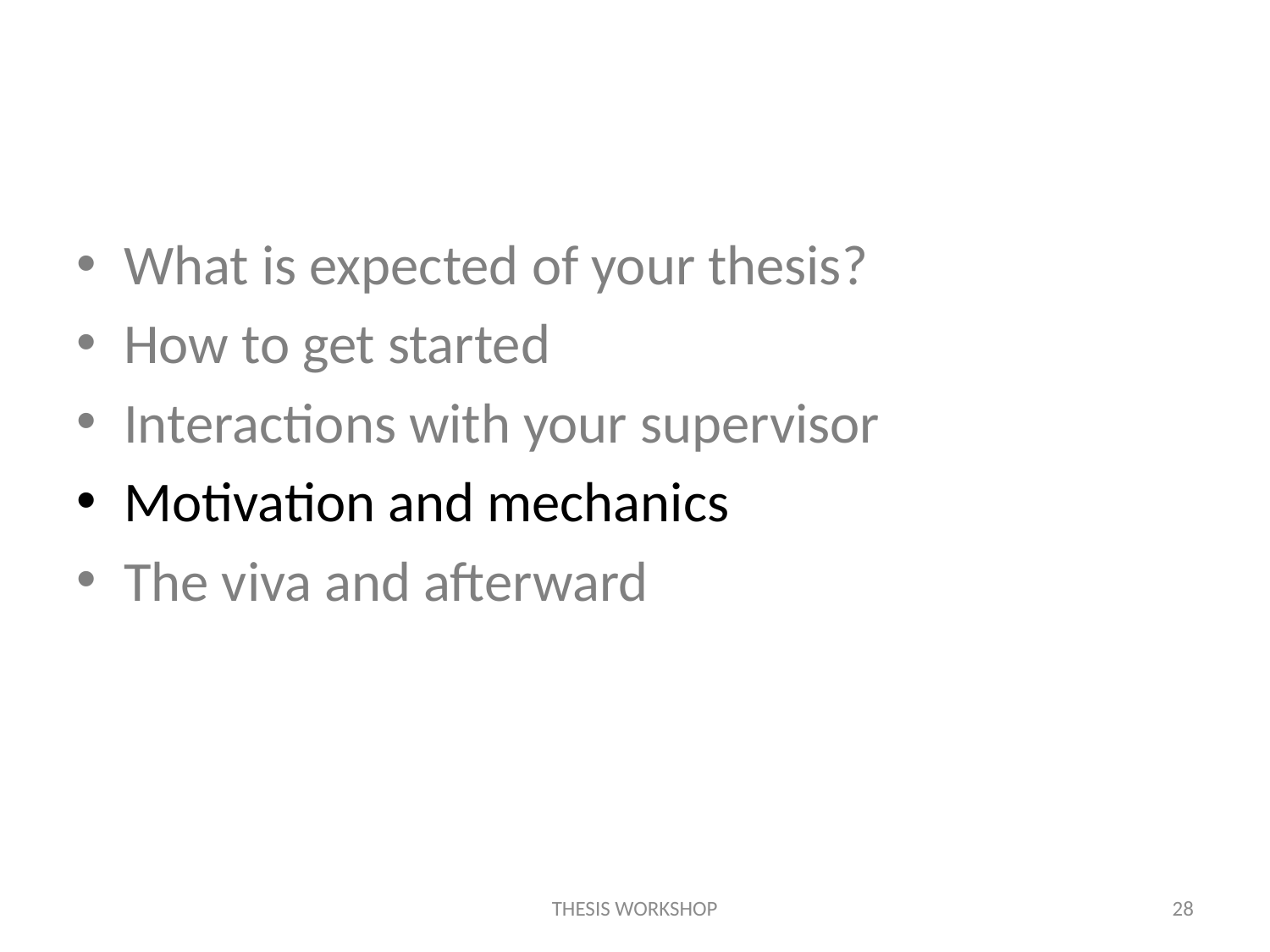

#
What is expected of your thesis?
How to get started
Interactions with your supervisor
Motivation and mechanics
The viva and afterward
THESIS WORKSHOP
28